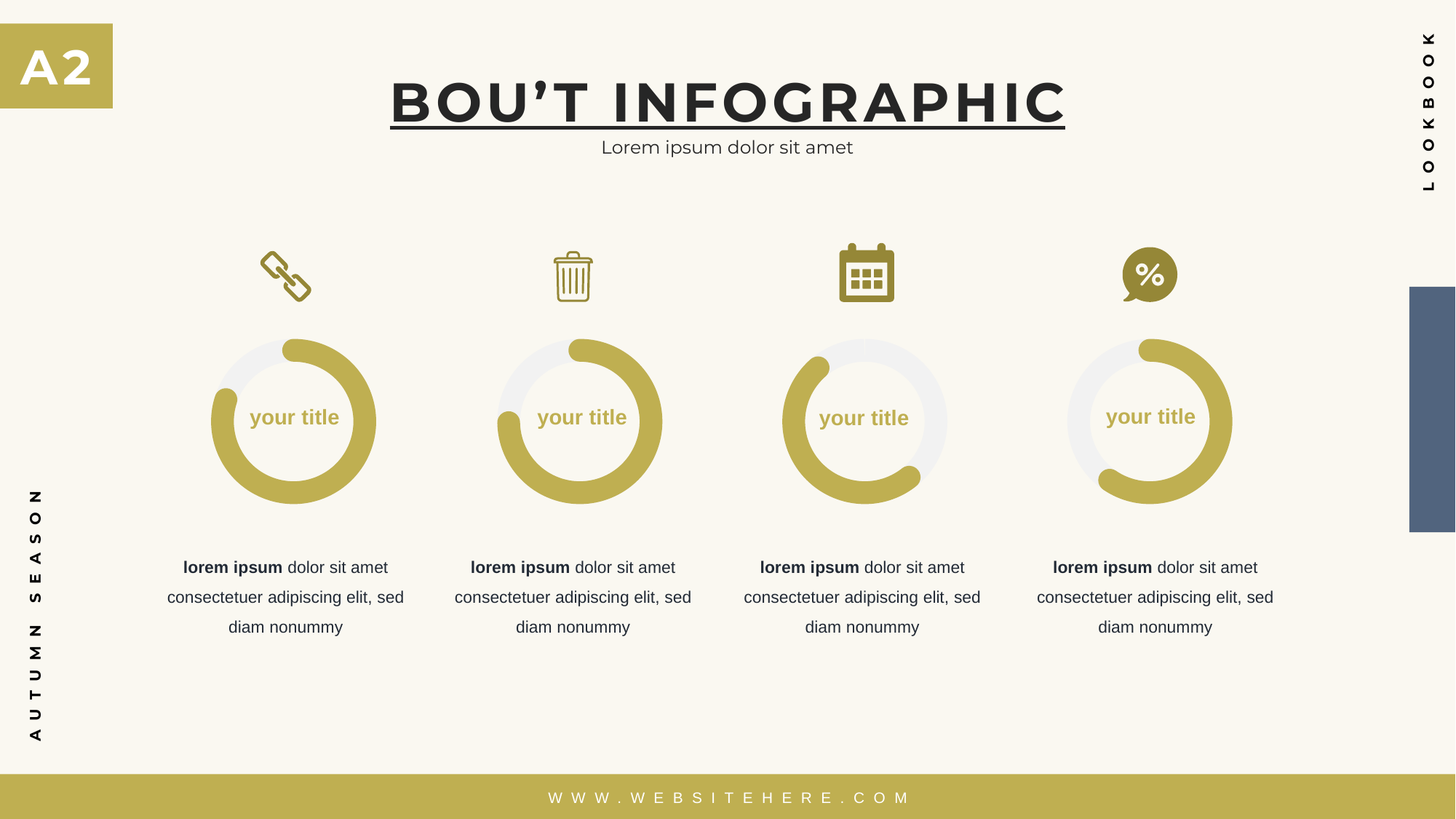

A2
BOU’T INFOGRAPHIC

WWW.WEBSITEHERE.COM
LOOKBOOK
Lorem ipsum dolor sit amet

your title
your title
your title
your title
lorem ipsum dolor sit amet consectetuer adipiscing elit, sed diam nonummy
lorem ipsum dolor sit amet consectetuer adipiscing elit, sed diam nonummy
lorem ipsum dolor sit amet consectetuer adipiscing elit, sed diam nonummy
lorem ipsum dolor sit amet consectetuer adipiscing elit, sed diam nonummy
AUTUMN SEASON